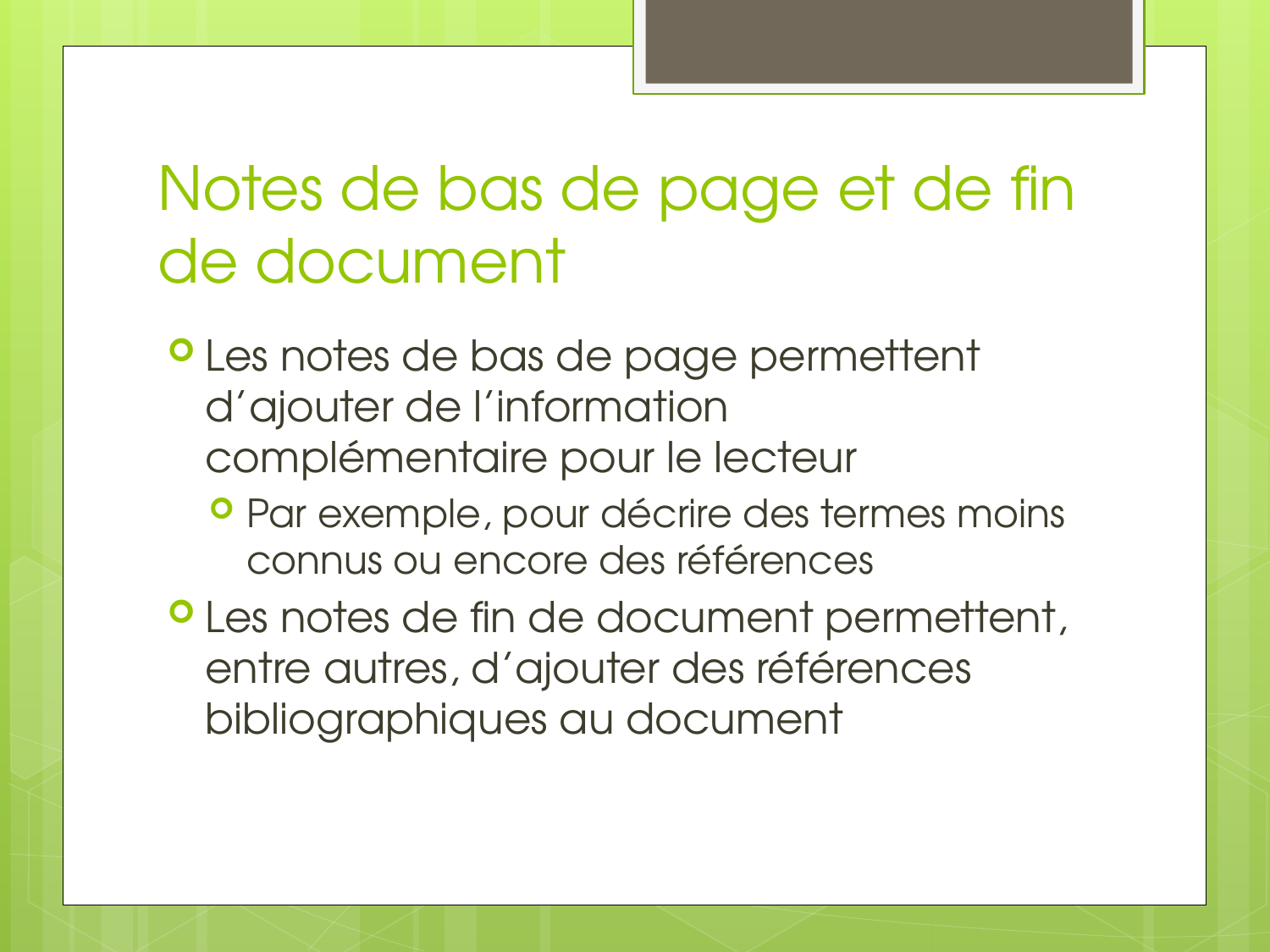

# Notes de bas de page et de fin de document
Les notes de bas de page permettent d’ajouter de l’information complémentaire pour le lecteur
Par exemple, pour décrire des termes moins connus ou encore des références
Les notes de fin de document permettent, entre autres, d’ajouter des références bibliographiques au document